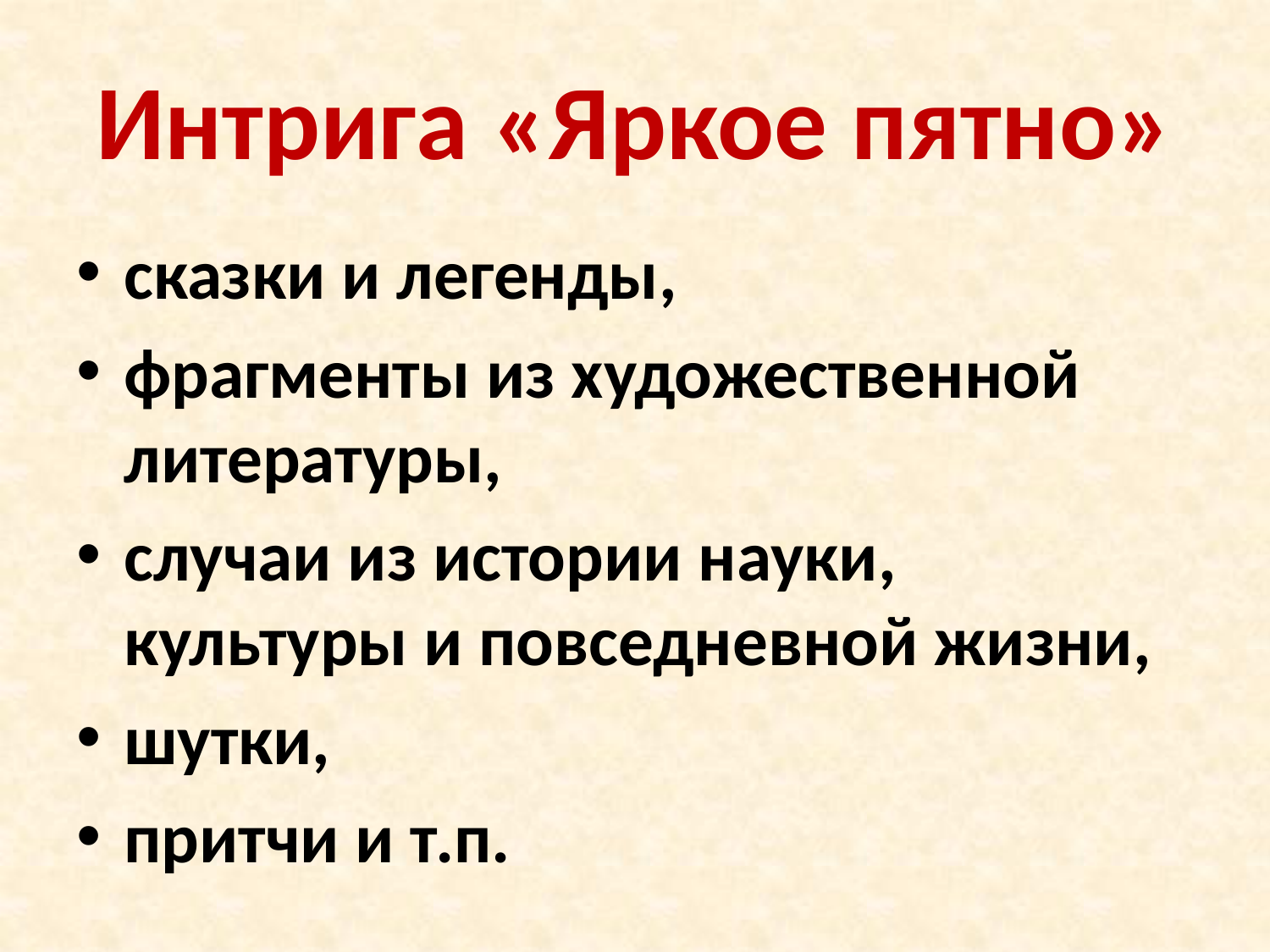

# Интрига «Яркое пятно»
сказки и легенды,
фрагменты из художественной литературы,
случаи из истории науки, культуры и повседневной жизни,
шутки,
притчи и т.п.